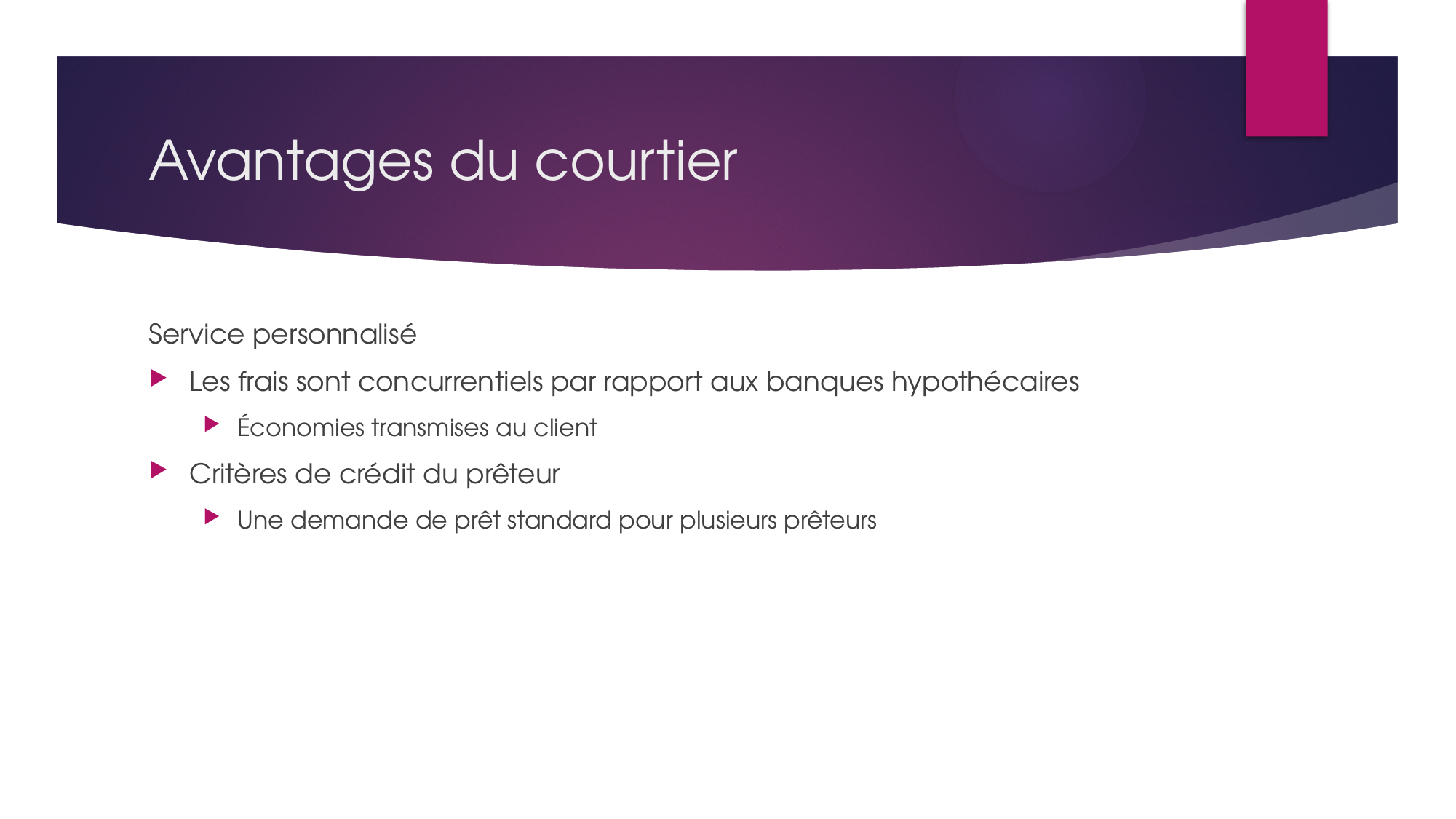

# Avantages du courtier
Service personnalisé
Les frais sont concurrentiels par rapport aux banques hypothécaires
Économies transmises au client
Critères de crédit du prêteur
Une demande de prêt standard pour plusieurs prêteurs